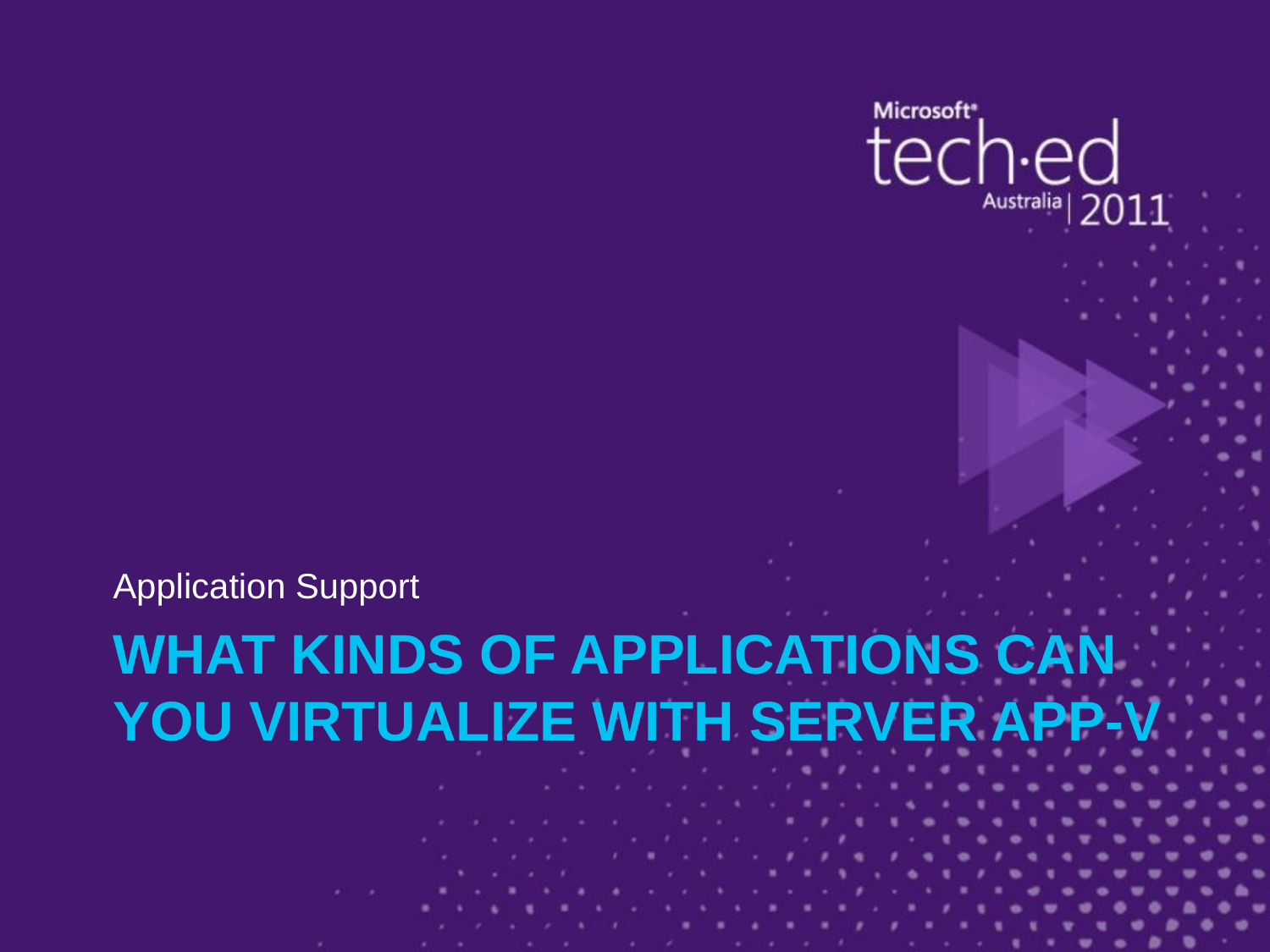

Application Support
# What kinds of Applications can you virtualize with Server App-V